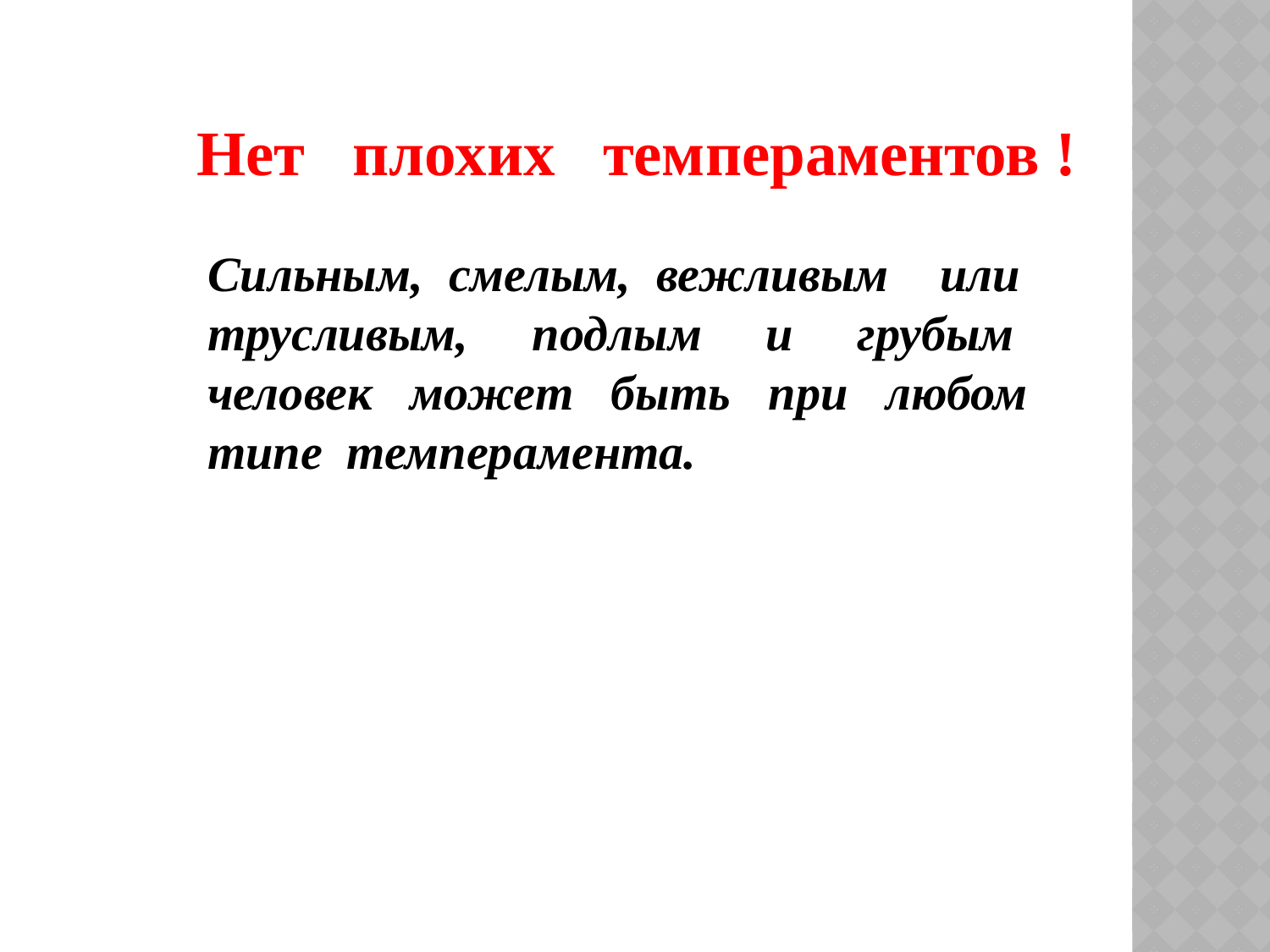

Нет   плохих   темпераментов !
Сильным, смелым, вежливым  или  трусливым,  подлым  и  грубым  человек  может  быть  при  любом  типе  темперамента.